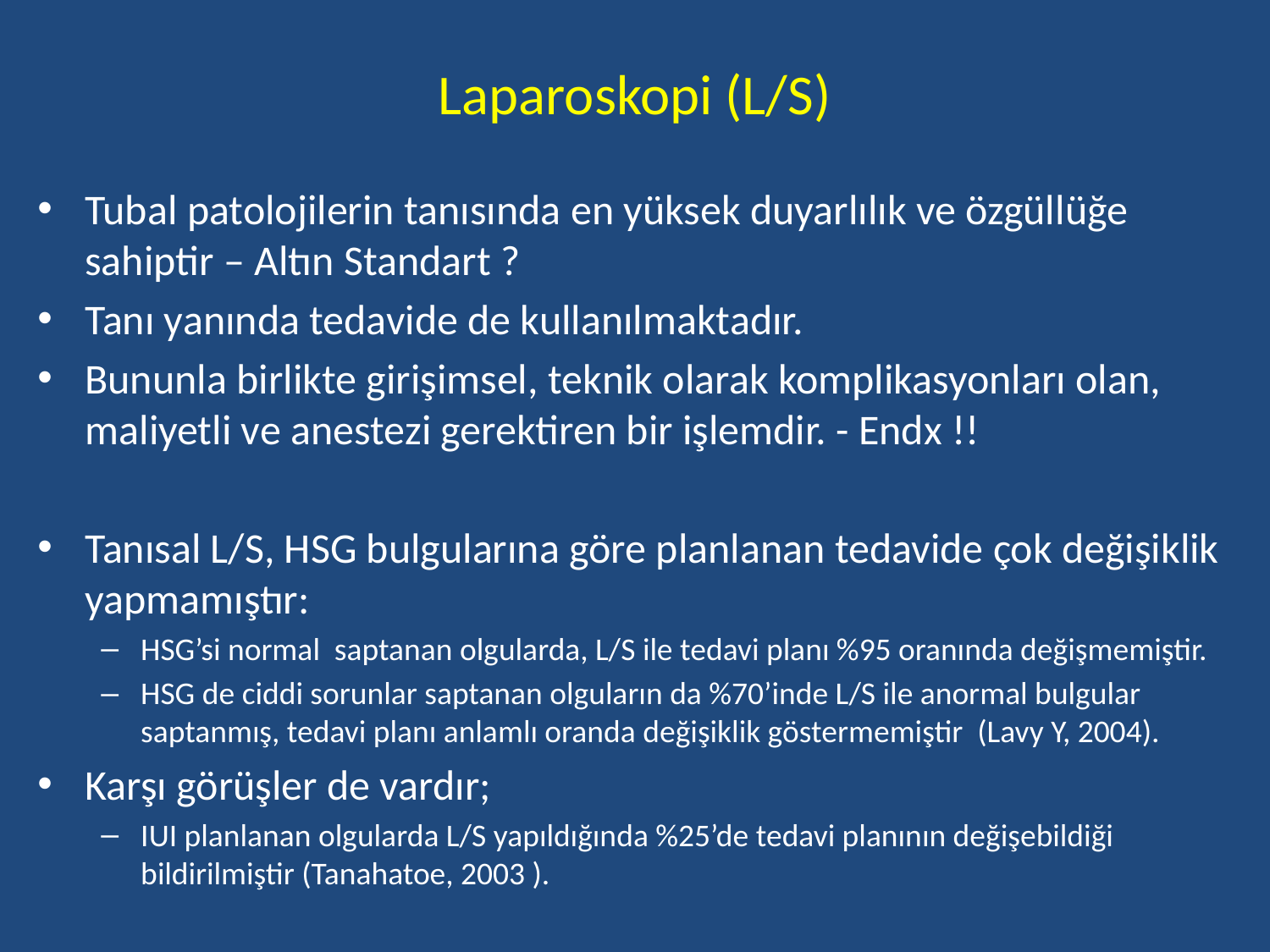

# Laparoskopi (L/S)
Tubal patolojilerin tanısında en yüksek duyarlılık ve özgüllüğe sahiptir – Altın Standart ?
Tanı yanında tedavide de kullanılmaktadır.
Bununla birlikte girişimsel, teknik olarak komplikasyonları olan, maliyetli ve anestezi gerektiren bir işlemdir. - Endx !!

Tanısal L/S, HSG bulgularına göre planlanan tedavide çok değişiklik yapmamıştır:
HSG’si normal  saptanan olgularda, L/S ile tedavi planı %95 oranında değişmemiştir.
HSG de ciddi sorunlar saptanan olguların da %70’inde L/S ile anormal bulgular saptanmış, tedavi planı anlamlı oranda değişiklik göstermemiştir  (Lavy Y, 2004).
Karşı görüşler de vardır;
IUI planlanan olgularda L/S yapıldığında %25’de tedavi planının değişebildiği bildirilmiştir (Tanahatoe, 2003 ).